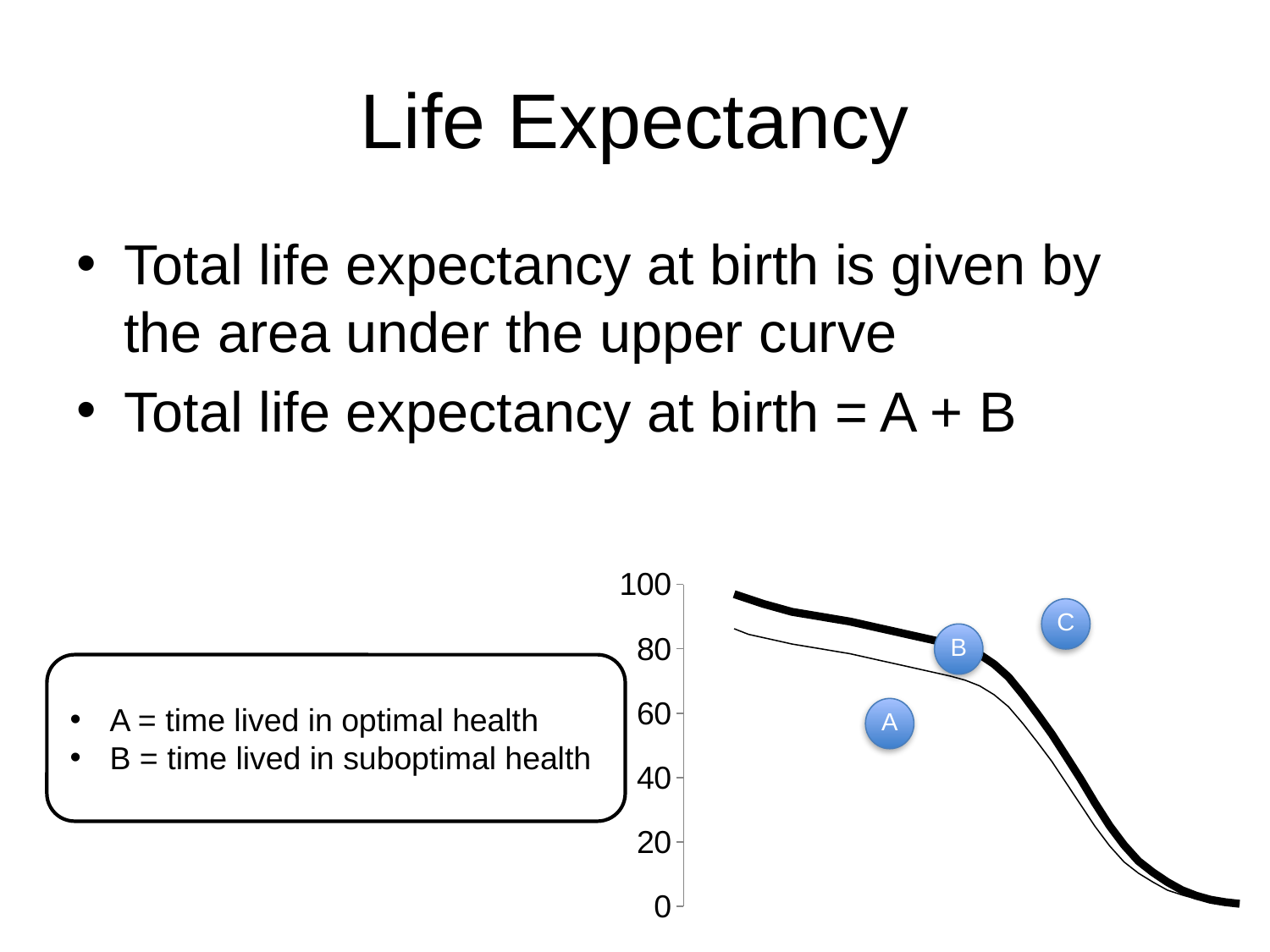

# Life Expectancy
Total life expectancy at birth is given by the area under the upper curve
Total life expectancy at birth = A + B

### Chart

| Category | Series 1 | Series 2 |
|---|---|---|
| Category 1 | 99.0 | 90.0 |
| Category 2 | 98.0 | 86.0 |
| Category 3 | 96.0 | 85.0 |
| Category 4 | 95.0 | 84.0 |
C
B
A
A = time lived in optimal health
B = time lived in suboptimal health